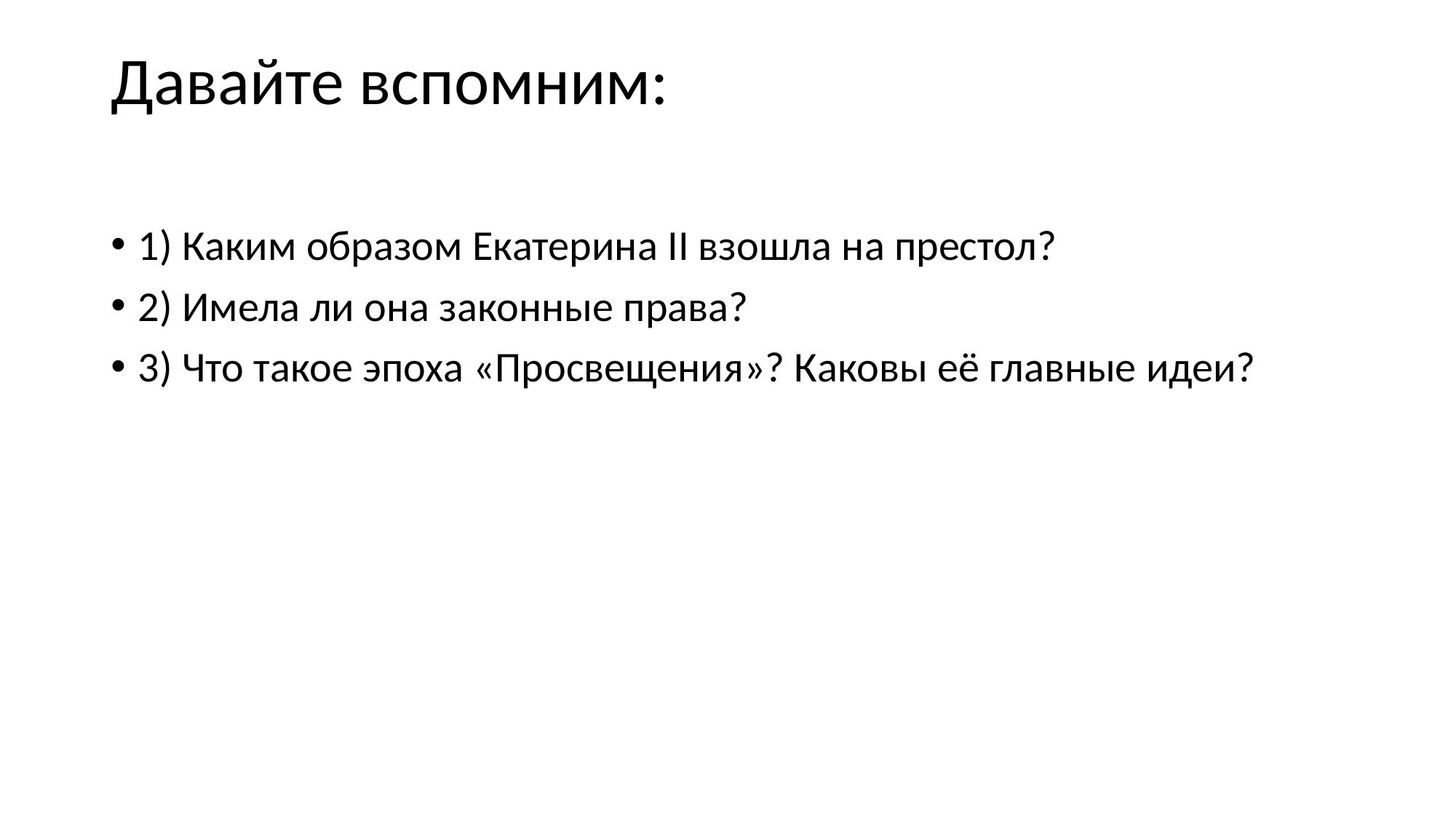

# Давайте вспомним:
1) Каким образом Екатерина II взошла на престол?
2) Имела ли она законные права?
3) Что такое эпоха «Просвещения»? Каковы её главные идеи?